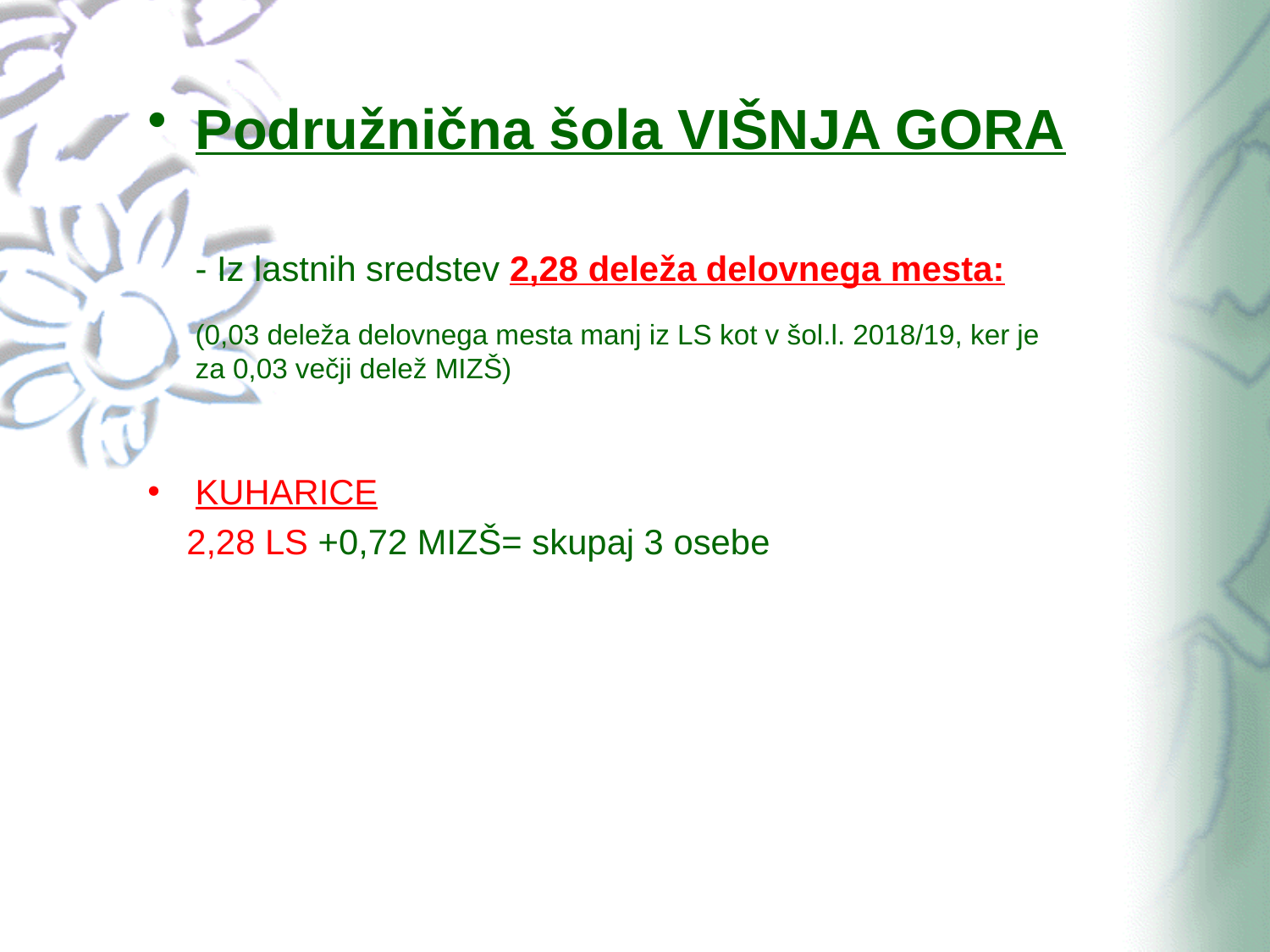

Podružnična šola VIŠNJA GORA

	- Iz lastnih sredstev 2,28 deleža delovnega mesta:

	(0,03 deleža delovnega mesta manj iz LS kot v šol.l. 2018/19, ker je za 0,03 večji delež MIZŠ)

KUHARICE
    2,28 LS +0,72 MIZŠ= skupaj 3 osebe